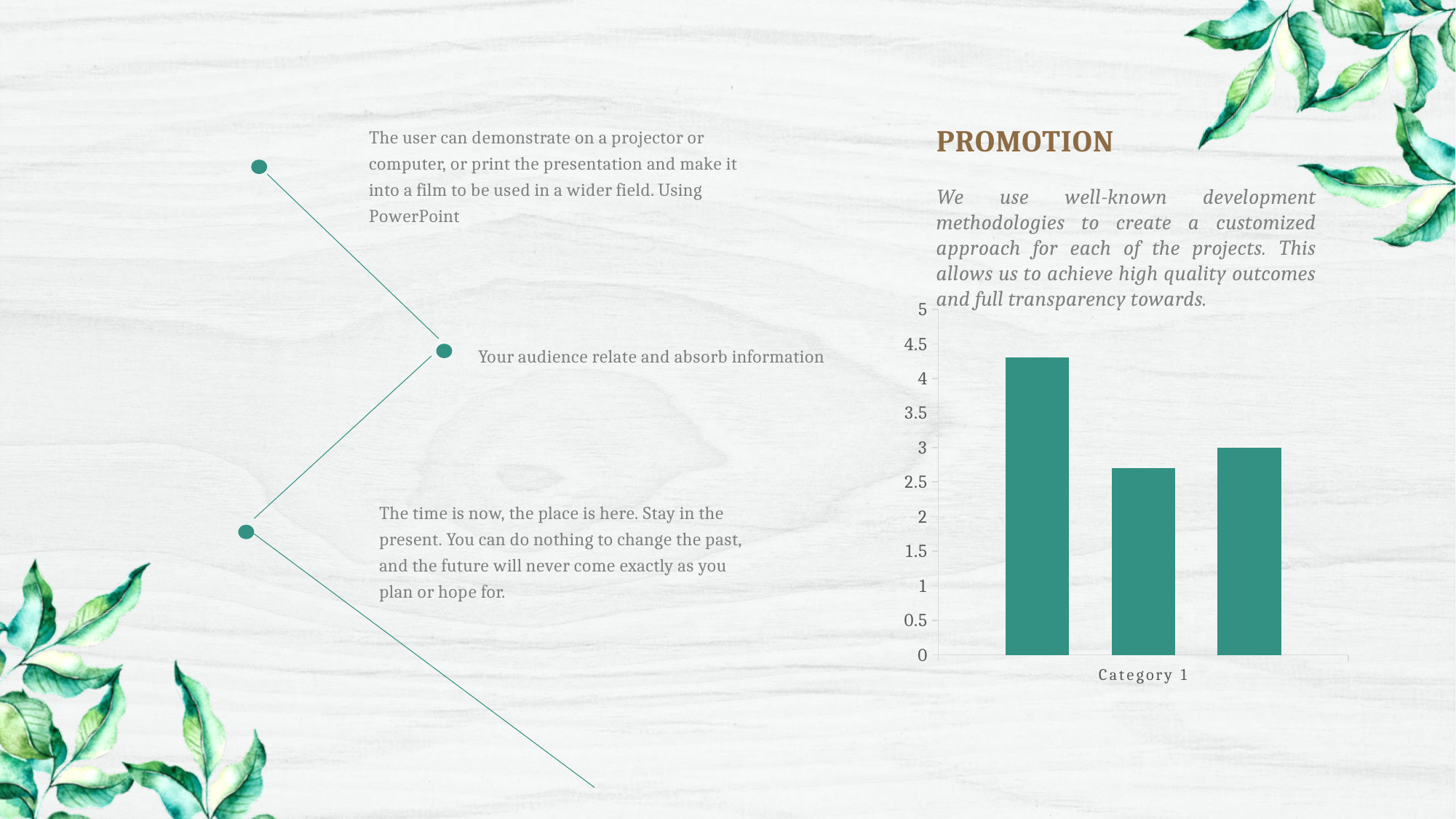

The user can demonstrate on a projector or computer, or print the presentation and make it into a film to be used in a wider field. Using PowerPoint
PROMOTION

We use well-known development methodologies to create a customized approach for each of the projects. This allows us to achieve high quality outcomes and full transparency towards.

### Chart

| Category | Series 1 | Series 2 | Series 3 |
|---|---|---|---|
| Category 1 | 4.3 | 2.7 | 3.0 |
Your audience relate and absorb information

The time is now, the place is here. Stay in the present. You can do nothing to change the past, and the future will never come exactly as you plan or hope for.